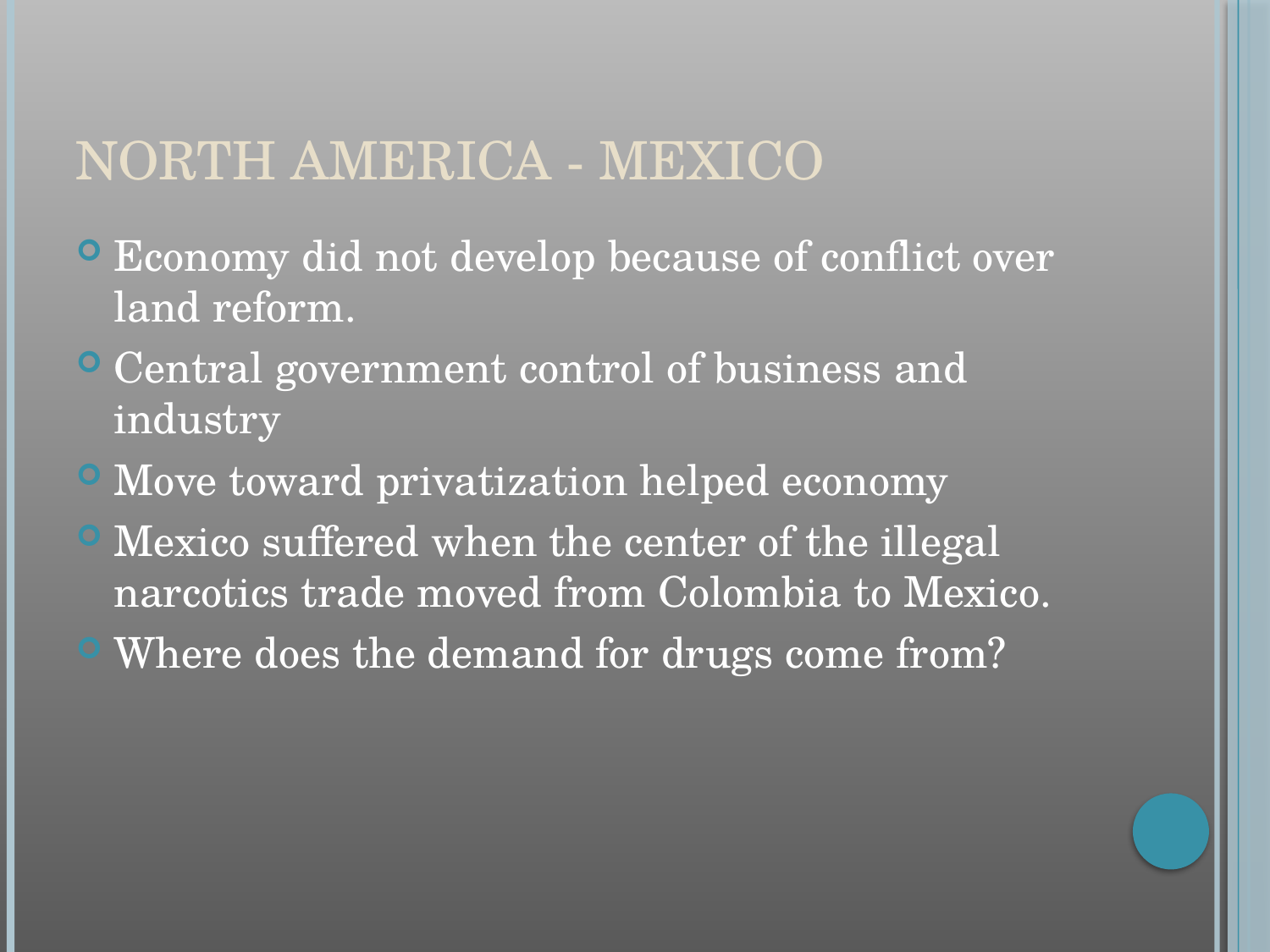

# North America - Mexico
Economy did not develop because of conflict over land reform.
Central government control of business and industry
Move toward privatization helped economy
Mexico suffered when the center of the illegal narcotics trade moved from Colombia to Mexico.
Where does the demand for drugs come from?